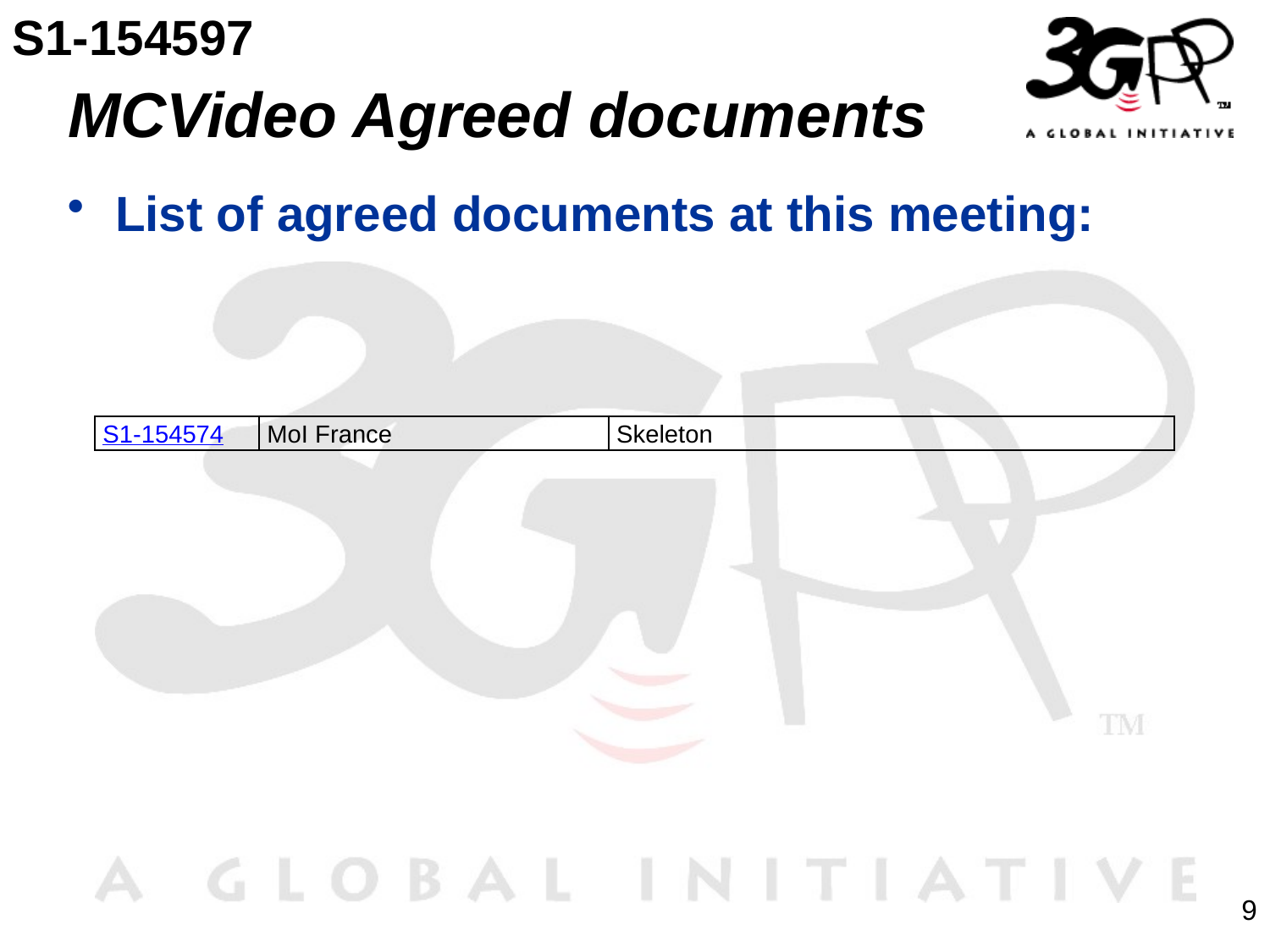

S1-154597
# MCVideo Agreed documents
List of agreed documents at this meeting:

| S1-154574 | MoI France | Skeleton |
| --- | --- | --- |
9